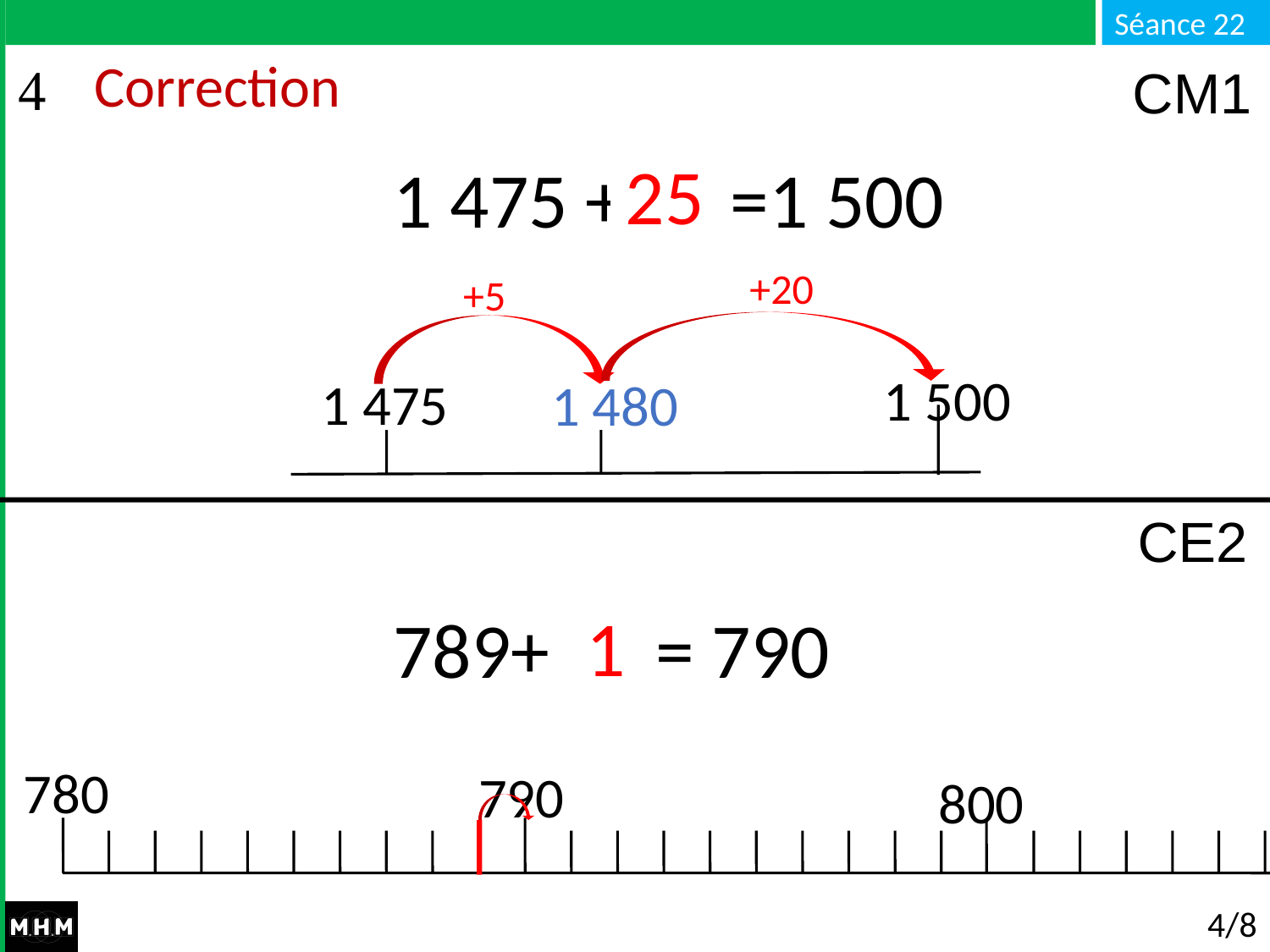

# Correction
CM1
25
 1 475 + …  =1 500
+20
+5

1 500
1 475
1 480

CE2
1
789+ …  = 790
780
790
800

4/8